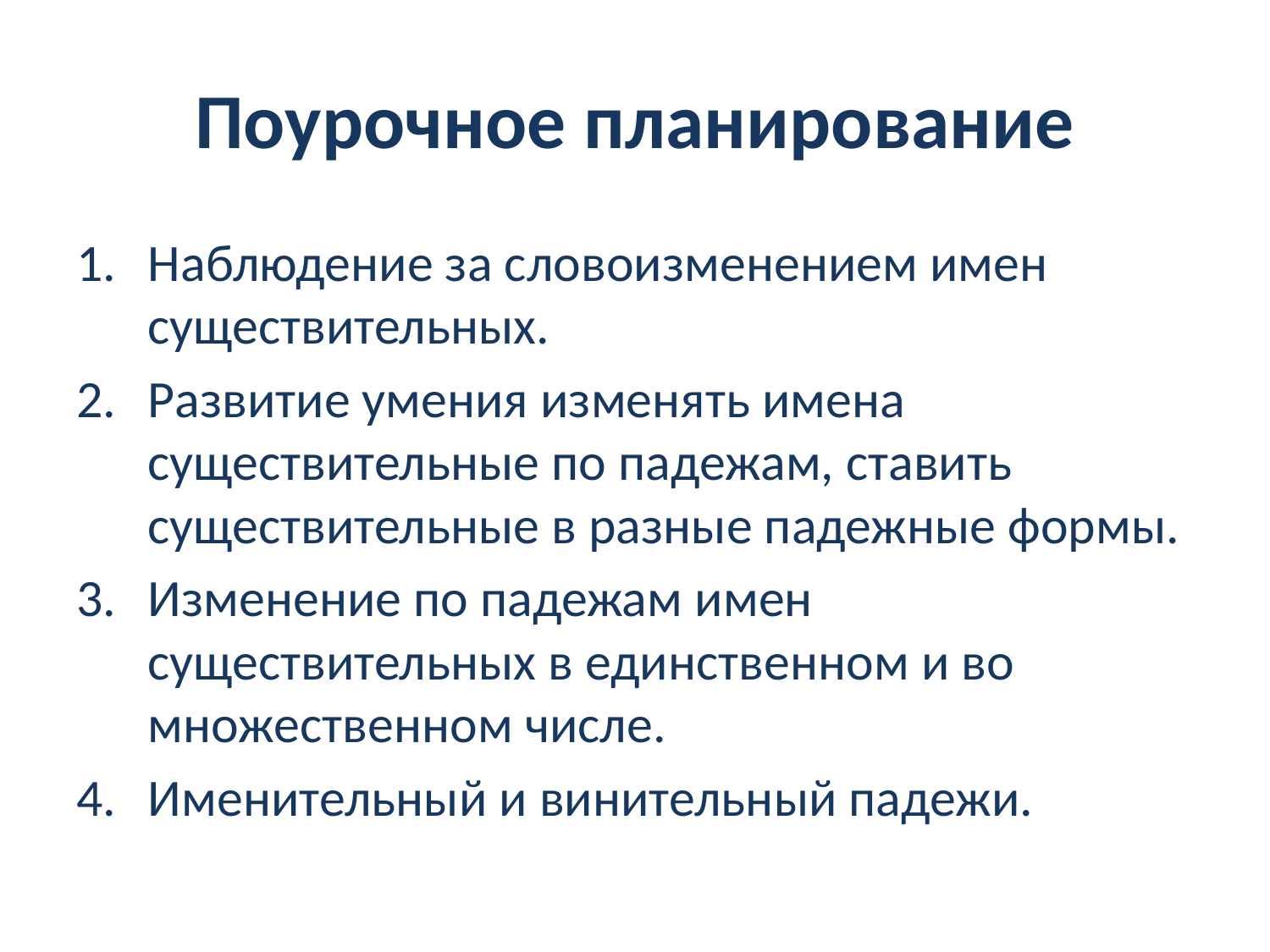

# Поурочное планирование
Наблюдение за словоизменением имен существительных.
Развитие умения изменять имена существительные по падежам, ставить существительные в разные падежные формы.
Изменение по падежам имен существительных в единственном и во множественном числе.
Именительный и винительный падежи.